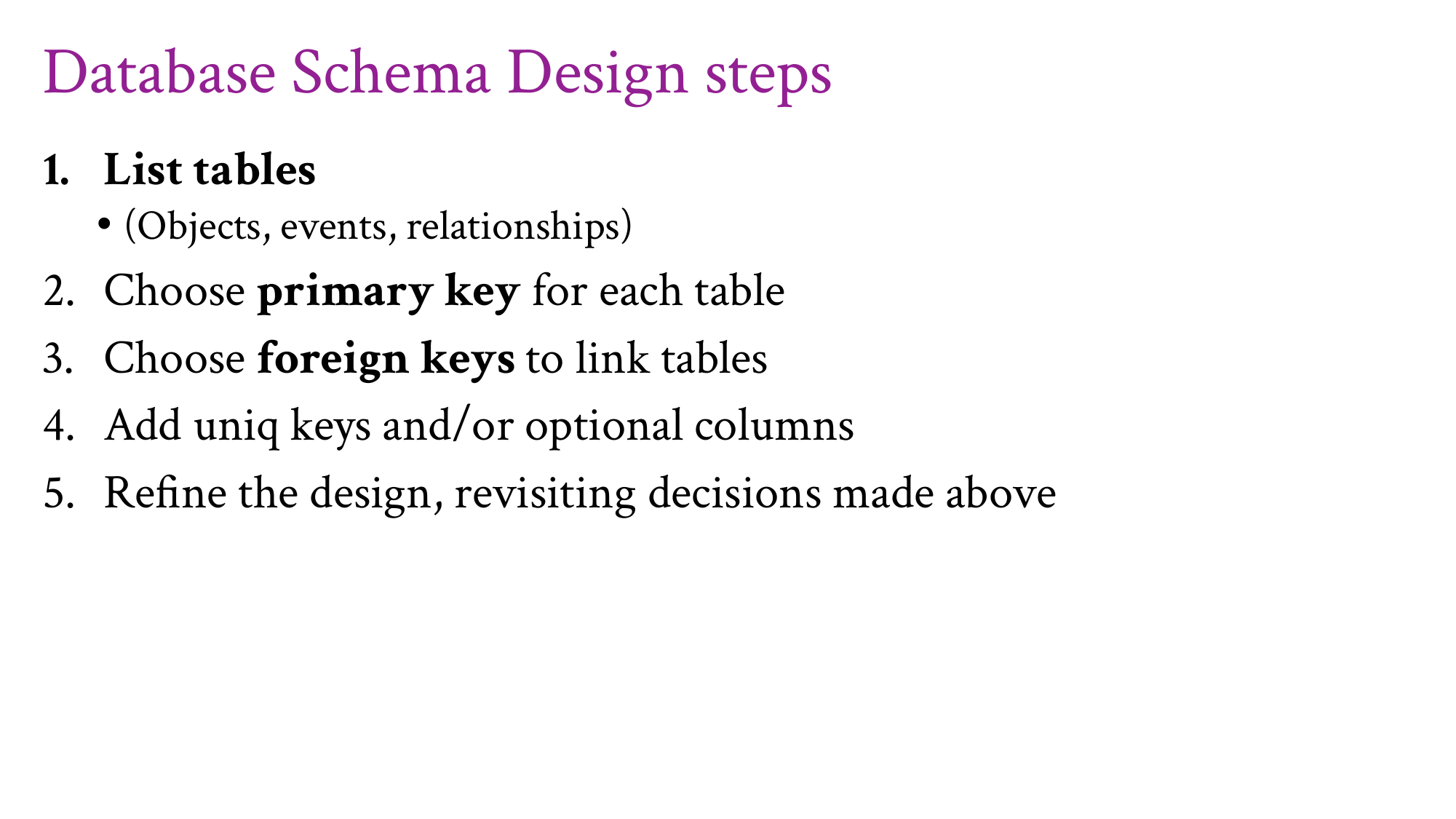

# Database Schema Design steps
List tables
(Objects, events, relationships)
Choose primary key for each table
Choose foreign keys to link tables
Add uniq keys and/or optional columns
Refine the design, revisiting decisions made above